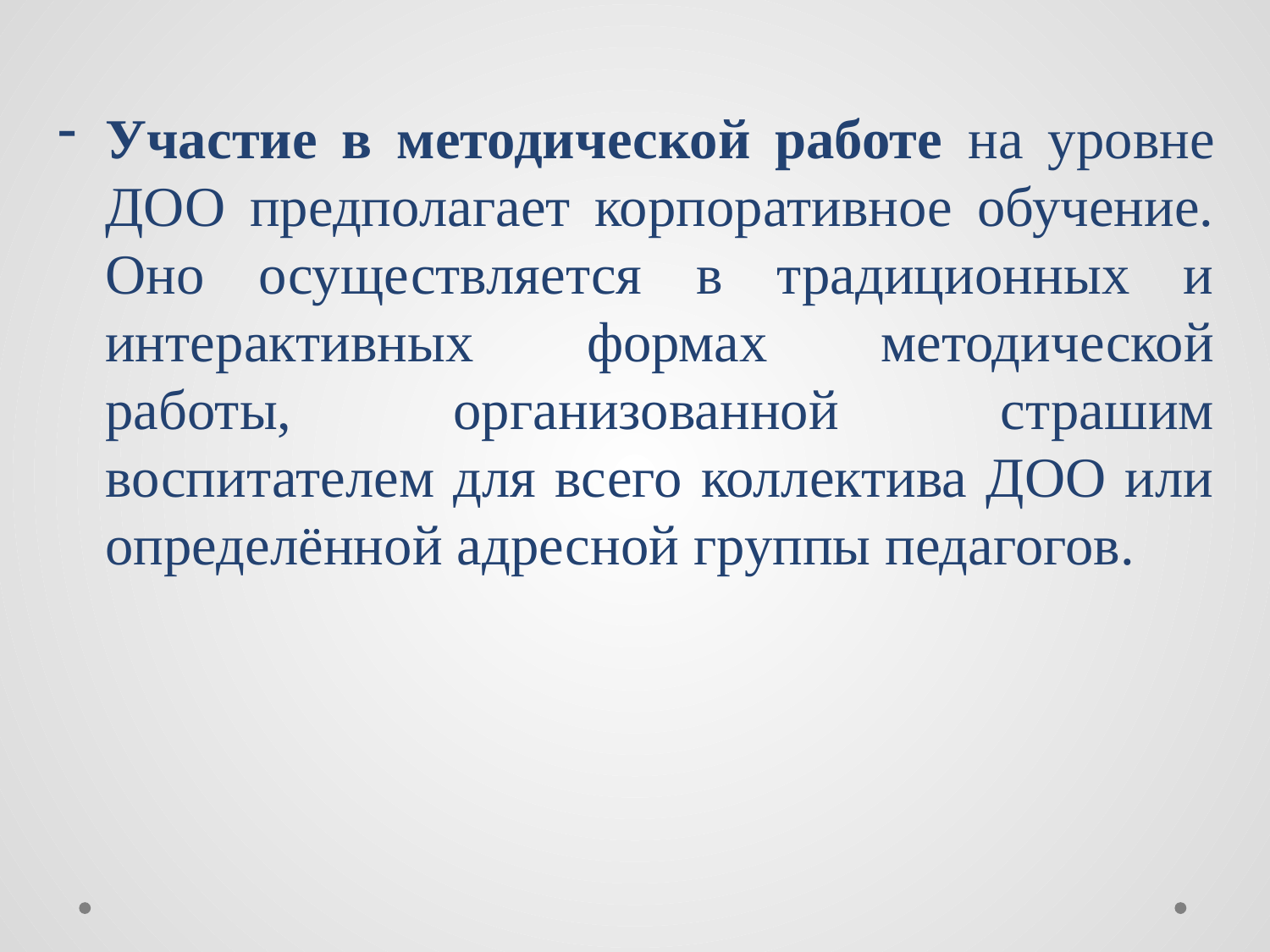

Участие в методической работе на уровне ДОО предполагает корпоративное обучение. Оно осуществляется в традиционных и интерактивных формах методической работы, организованной страшим воспитателем для всего коллектива ДОО или определённой адресной группы педагогов.